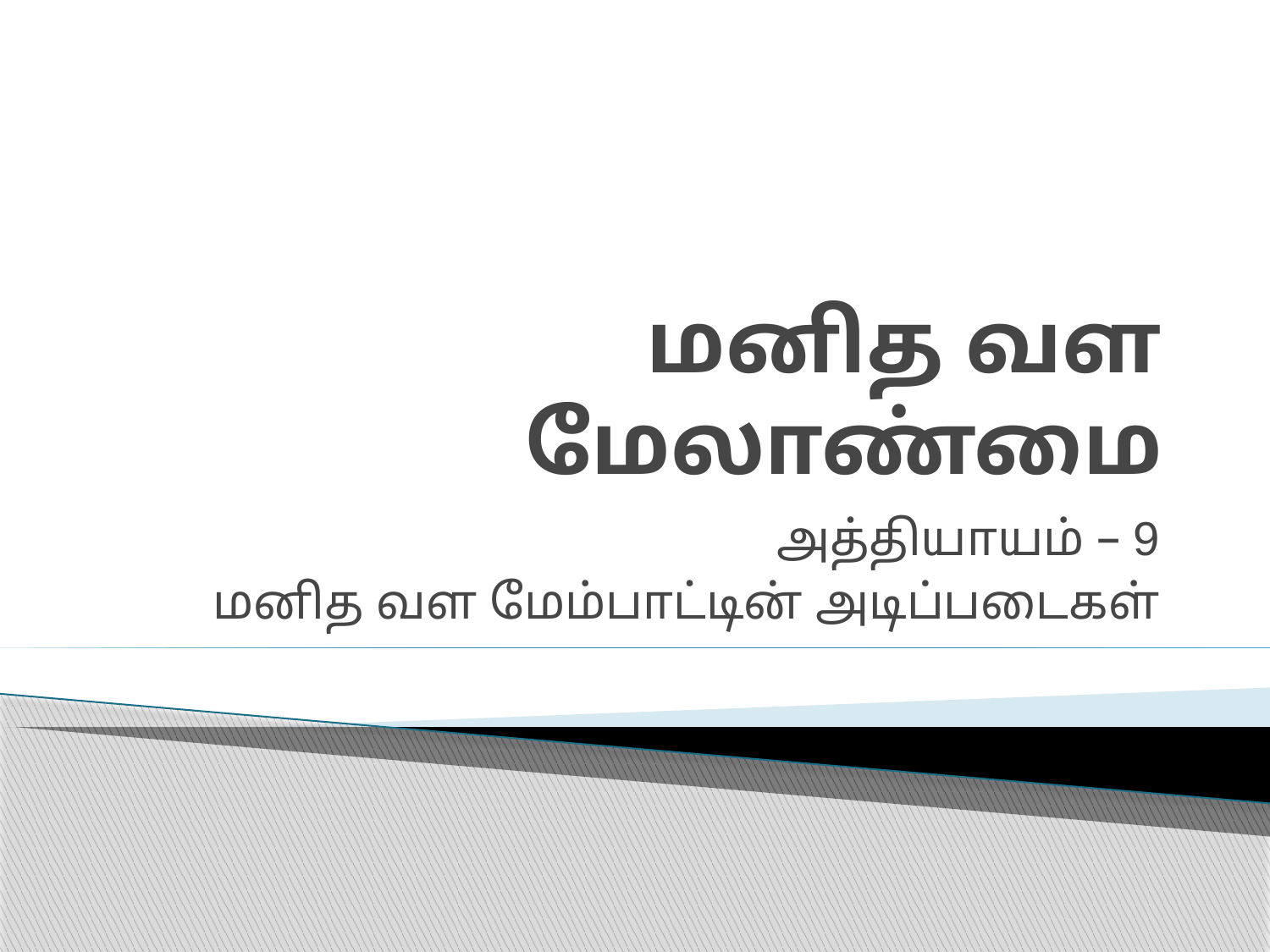

# மனித வள மேலாண்மை
அத்தியாயம் – 9
மனித வள மேம்பாட்டின் அடிப்படைகள்